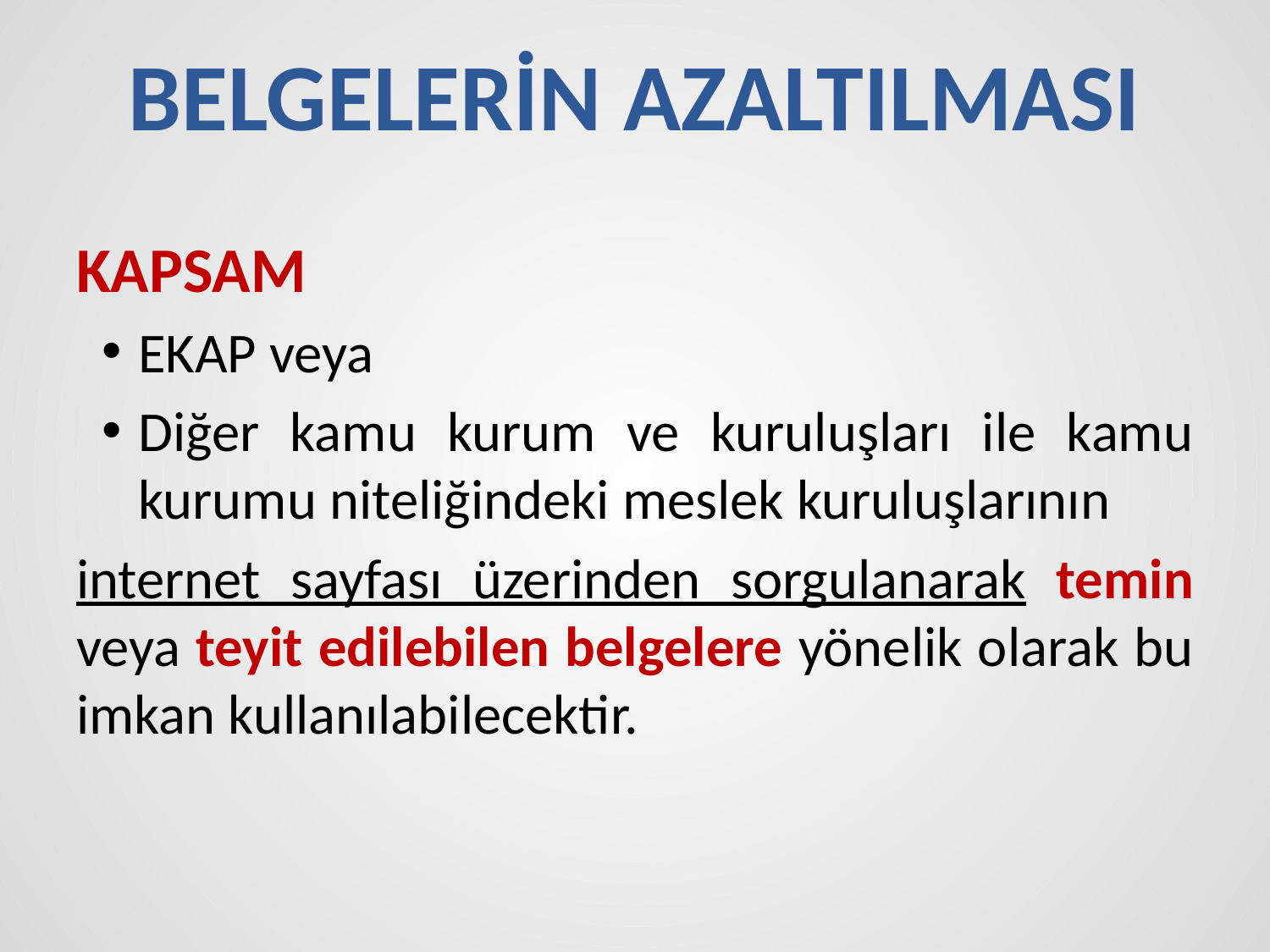

# BELGELERİN AZALTILMASI
KAPSAM
EKAP veya
Diğer kamu kurum ve kuruluşları ile kamu kurumu niteliğindeki meslek kuruluşlarının
internet sayfası üzerinden sorgulanarak temin veya teyit edilebilen belgelere yönelik olarak bu imkan kullanılabilecektir.